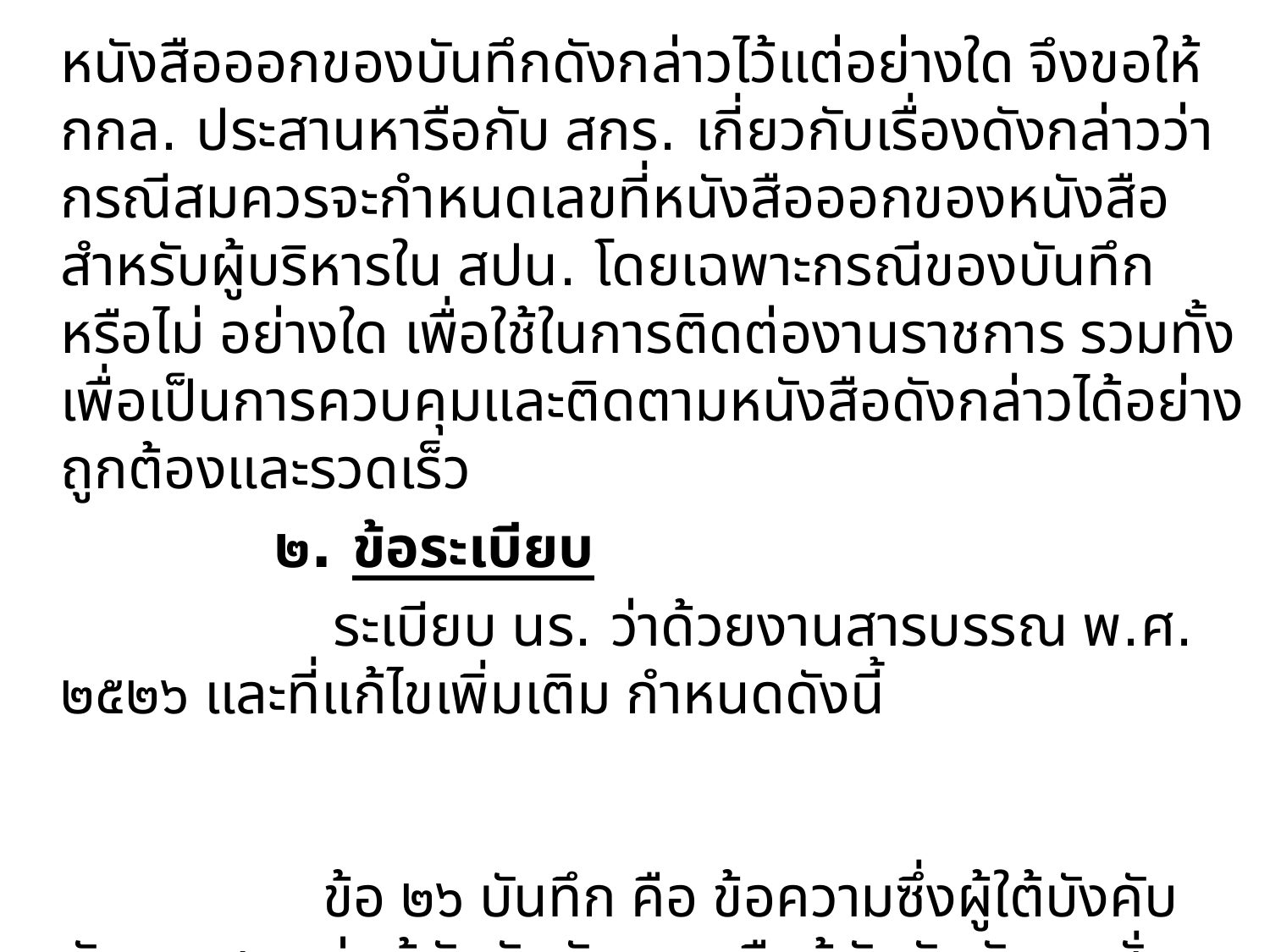

หนังสือออกของบันทึกดังกล่าวไว้แต่อย่างใด จึงขอให้ กกล. ประสานหารือกับ สกร. เกี่ยวกับเรื่องดังกล่าวว่า กรณีสมควรจะกำหนดเลขที่หนังสือออกของหนังสือสำหรับผู้บริหารใน สปน. โดยเฉพาะกรณีของบันทึก หรือไม่ อย่างใด เพื่อใช้ในการติดต่องานราชการ รวมทั้งเพื่อเป็นการควบคุมและติดตามหนังสือดังกล่าวได้อย่างถูกต้องและรวดเร็ว
		      ๒. ข้อระเบียบ
        	          ระเบียบ นร. ว่าด้วยงานสารบรรณ พ.ศ. ๒๕๒๖ และที่แก้ไขเพิ่มเติม กำหนดดังนี้
                  ข้อ ๒๖ บันทึก คือ ข้อความซึ่งผู้ใต้บังคับบัญชาเสนอต่อผู้บังคับบัญชา หรือผู้บังคับบัญชาสั่งการแก่ผู้ใต้บังคับบัญชา หรือข้อความ          ที่เจ้าหน้าที่ หรือหน่วยงานต่ำกว่าส่วนราชการระดับกรมติดต่อกันในการปฏิบัติราชการ โดยปกติให้ใช้กระดาษบันทึกข้อความ และให้มีหัวข้อดังต่อไปนี้